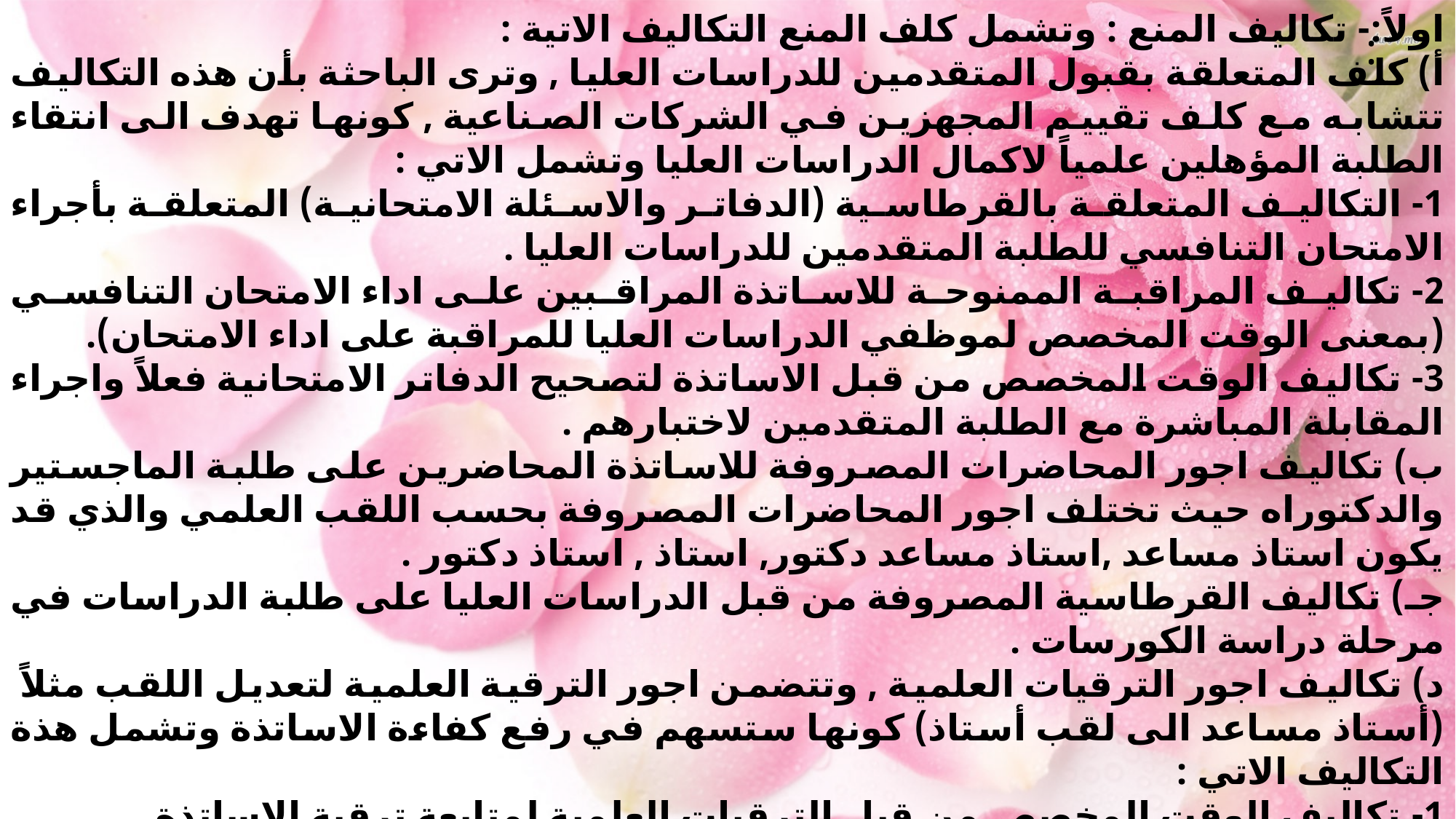

اولاً:- تكاليف المنع : وتشمل كلف المنع التكاليف الاتية :
أ) كلف المتعلقة بقبول المتقدمين للدراسات العليا , وترى الباحثة بأن هذه التكاليف تتشابه مع كلف تقييم المجهزين في الشركات الصناعية , كونها تهدف الى انتقاء الطلبة المؤهلين علمياً لاكمال الدراسات العليا وتشمل الاتي :
1- التكاليف المتعلقة بالقرطاسية (الدفاتر والاسئلة الامتحانية) المتعلقة بأجراء الامتحان التنافسي للطلبة المتقدمين للدراسات العليا .
2- تكاليف المراقبة الممنوحة للاساتذة المراقبين على اداء الامتحان التنافسي (بمعنى الوقت المخصص لموظفي الدراسات العليا للمراقبة على اداء الامتحان).
3- تكاليف الوقت المخصص من قبل الاساتذة لتصحيح الدفاتر الامتحانية فعلاً واجراء المقابلة المباشرة مع الطلبة المتقدمين لاختبارهم .
ب) تكاليف اجور المحاضرات المصروفة للاساتذة المحاضرين على طلبة الماجستير والدكتوراه حيث تختلف اجور المحاضرات المصروفة بحسب اللقب العلمي والذي قد يكون استاذ مساعد ,استاذ مساعد دكتور, استاذ , استاذ دكتور .
جـ) تكاليف القرطاسية المصروفة من قبل الدراسات العليا على طلبة الدراسات في مرحلة دراسة الكورسات .
د) تكاليف اجور الترقيات العلمية , وتتضمن اجور الترقية العلمية لتعديل اللقب مثلاً  (أستاذ مساعد الى لقب أستاذ) كونها ستسهم في رفع كفاءة الاساتذة وتشمل هذة التكاليف الاتي :
1- تكاليف الوقت المخصص من قبل الترقيات العلمية لمتابعة ترقية الاساتذة
2- تكاليف الاجور المدفوعة للاساتذة الذين يقومون بتقييم البحوث المقدمة لاغراض الترقية العلمية . وترى الباحثة ان هذه التكاليف تتشابه مع كلف التدريب الموجودة في الشركات الصناعية فالتدريب والترقية العلمية يهدفان الى تحسين الاداء .

: